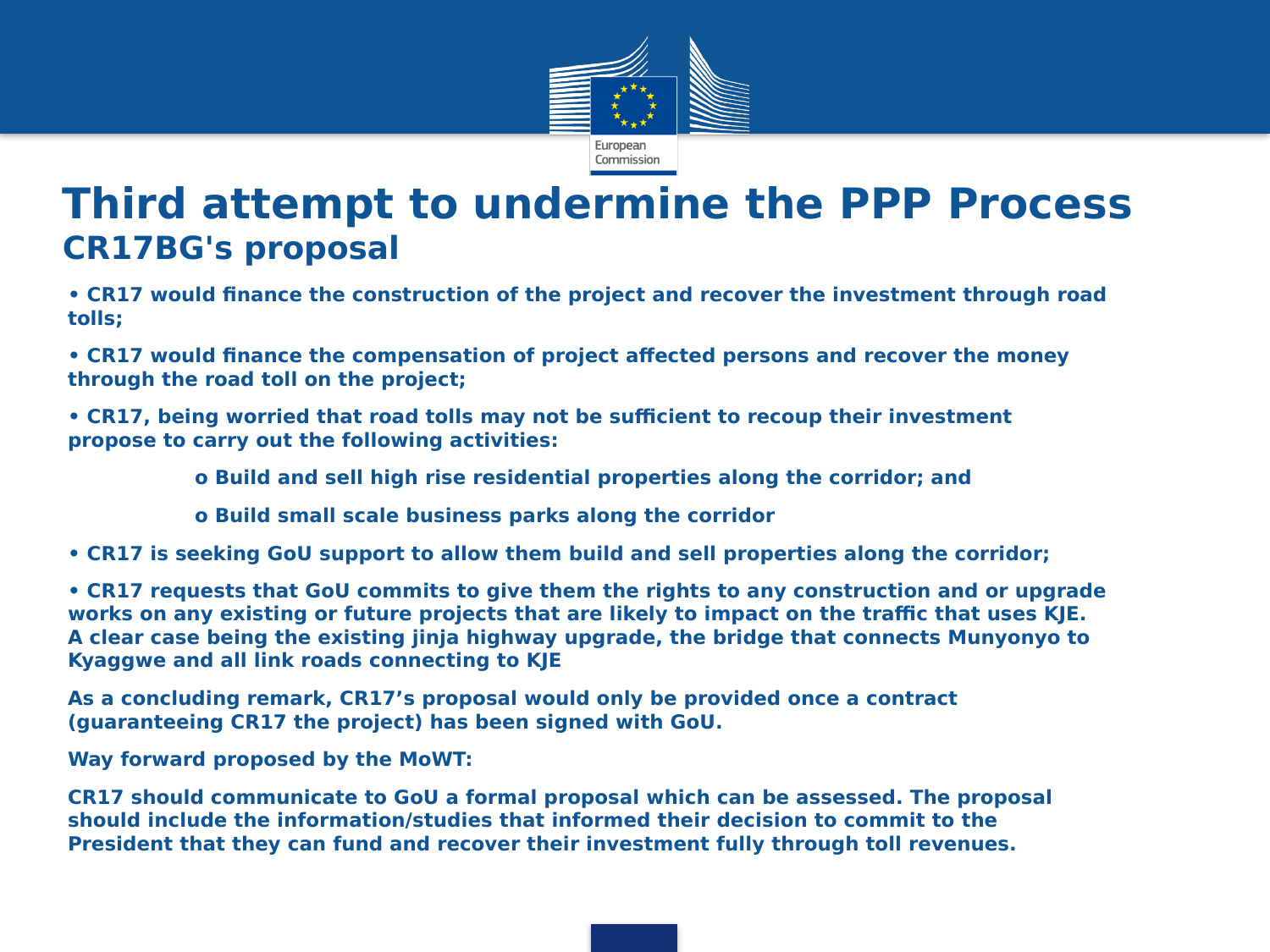

# Third attempt to undermine the PPP Process CR17BG's proposal
• CR17 would finance the construction of the project and recover the investment through road tolls;
• CR17 would finance the compensation of project affected persons and recover the money through the road toll on the project;
• CR17, being worried that road tolls may not be sufficient to recoup their investment propose to carry out the following activities:
	o Build and sell high rise residential properties along the corridor; and
	o Build small scale business parks along the corridor
• CR17 is seeking GoU support to allow them build and sell properties along the corridor;
• CR17 requests that GoU commits to give them the rights to any construction and or upgrade works on any existing or future projects that are likely to impact on the traffic that uses KJE. A clear case being the existing jinja highway upgrade, the bridge that connects Munyonyo to Kyaggwe and all link roads connecting to KJE
As a concluding remark, CR17’s proposal would only be provided once a contract (guaranteeing CR17 the project) has been signed with GoU.
Way forward proposed by the MoWT:
CR17 should communicate to GoU a formal proposal which can be assessed. The proposal should include the information/studies that informed their decision to commit to the President that they can fund and recover their investment fully through toll revenues.